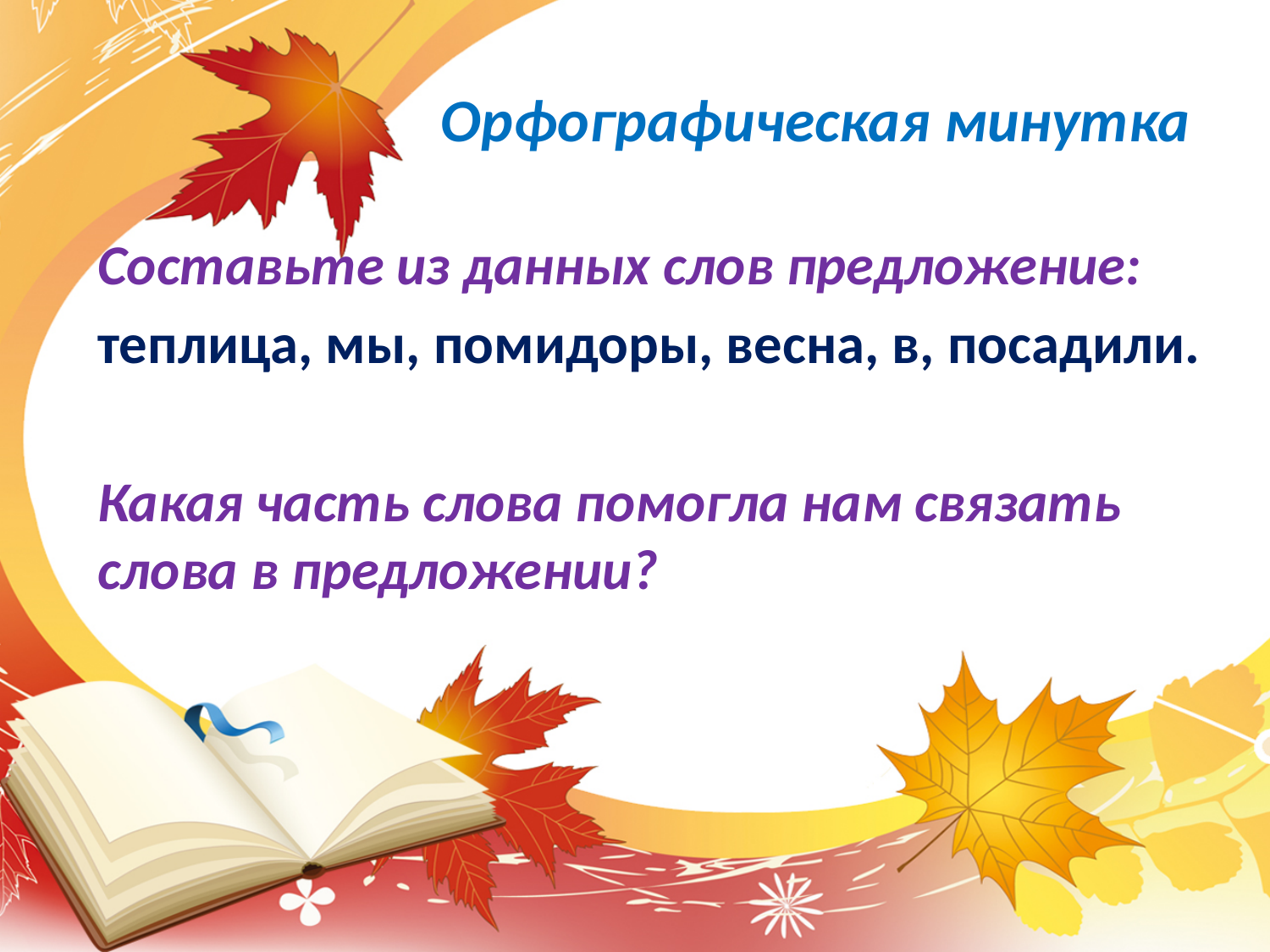

# Орфографическая минутка
Составьте из данных слов предложение:
теплица, мы, помидоры, весна, в, посадили.

Какая часть слова помогла нам связать слова в предложении?